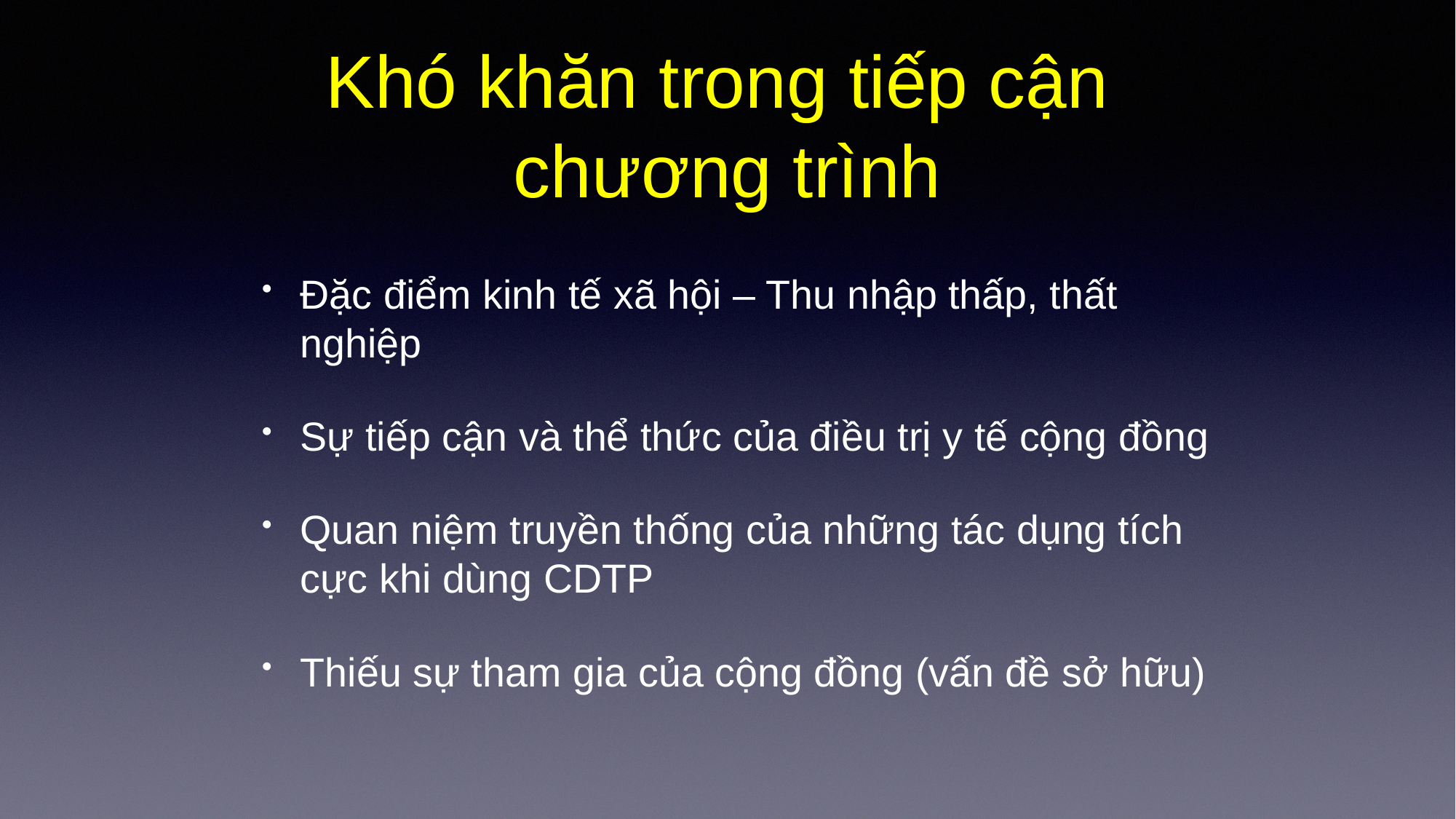

# Khó khăn trong tiếp cận chương trình
Đặc điểm kinh tế xã hội – Thu nhập thấp, thất nghiệp
Sự tiếp cận và thể thức của điều trị y tế cộng đồng
Quan niệm truyền thống của những tác dụng tích cực khi dùng CDTP
Thiếu sự tham gia của cộng đồng (vấn đề sở hữu)